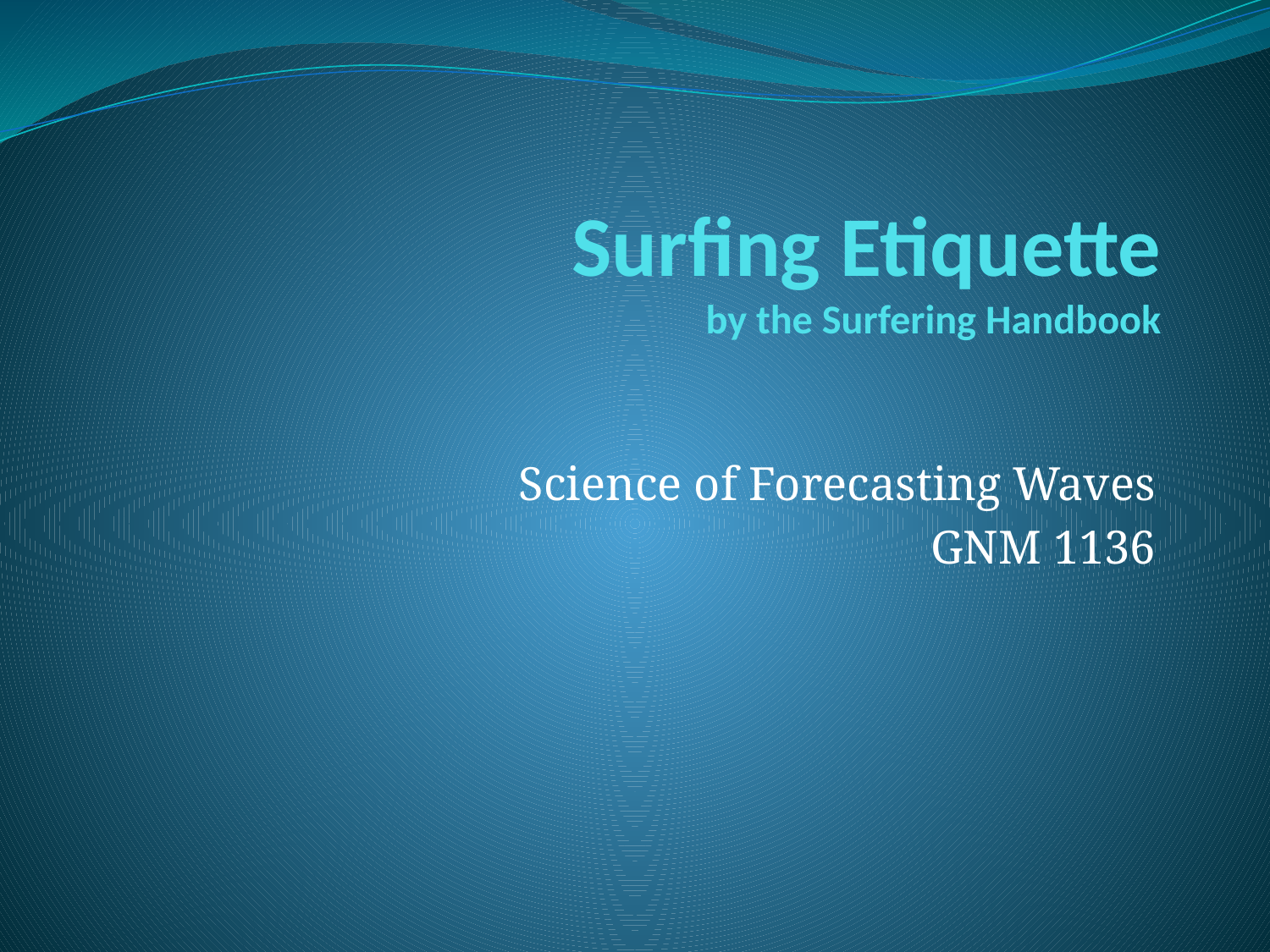

# Surfing Etiquette by the Surfering Handbook
Science of Forecasting Waves
GNM 1136